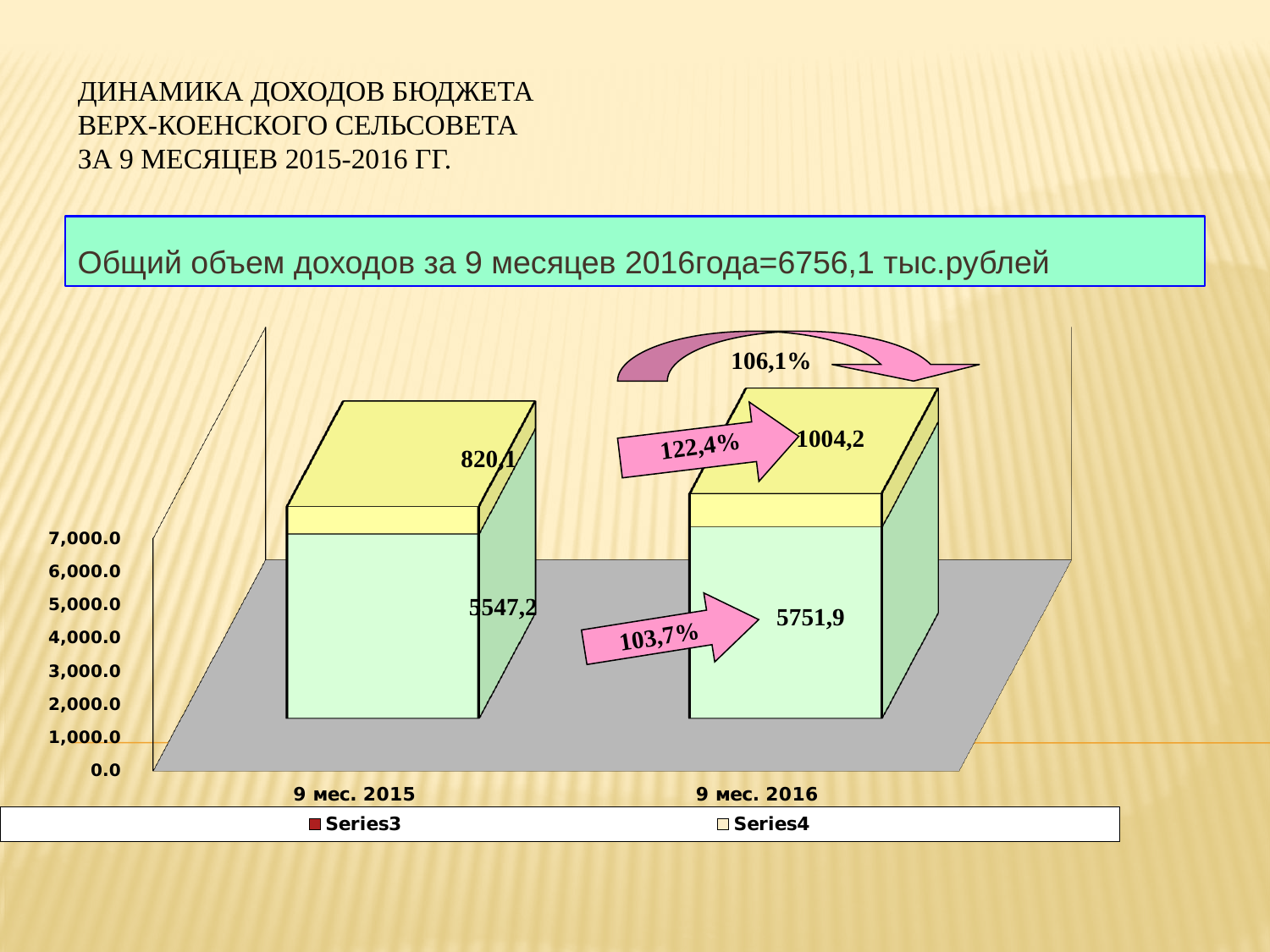

# Динамика доходов бюджета Верх-коенского сельсовета за 9 месяцев 2015-2016 гг.
Общий объем доходов за 9 месяцев 2016года=6756,1 тыс.рублей

[unsupported chart]

106,1%

1004,2
122,4%
820,1
5547,2

5751,9

103,7%